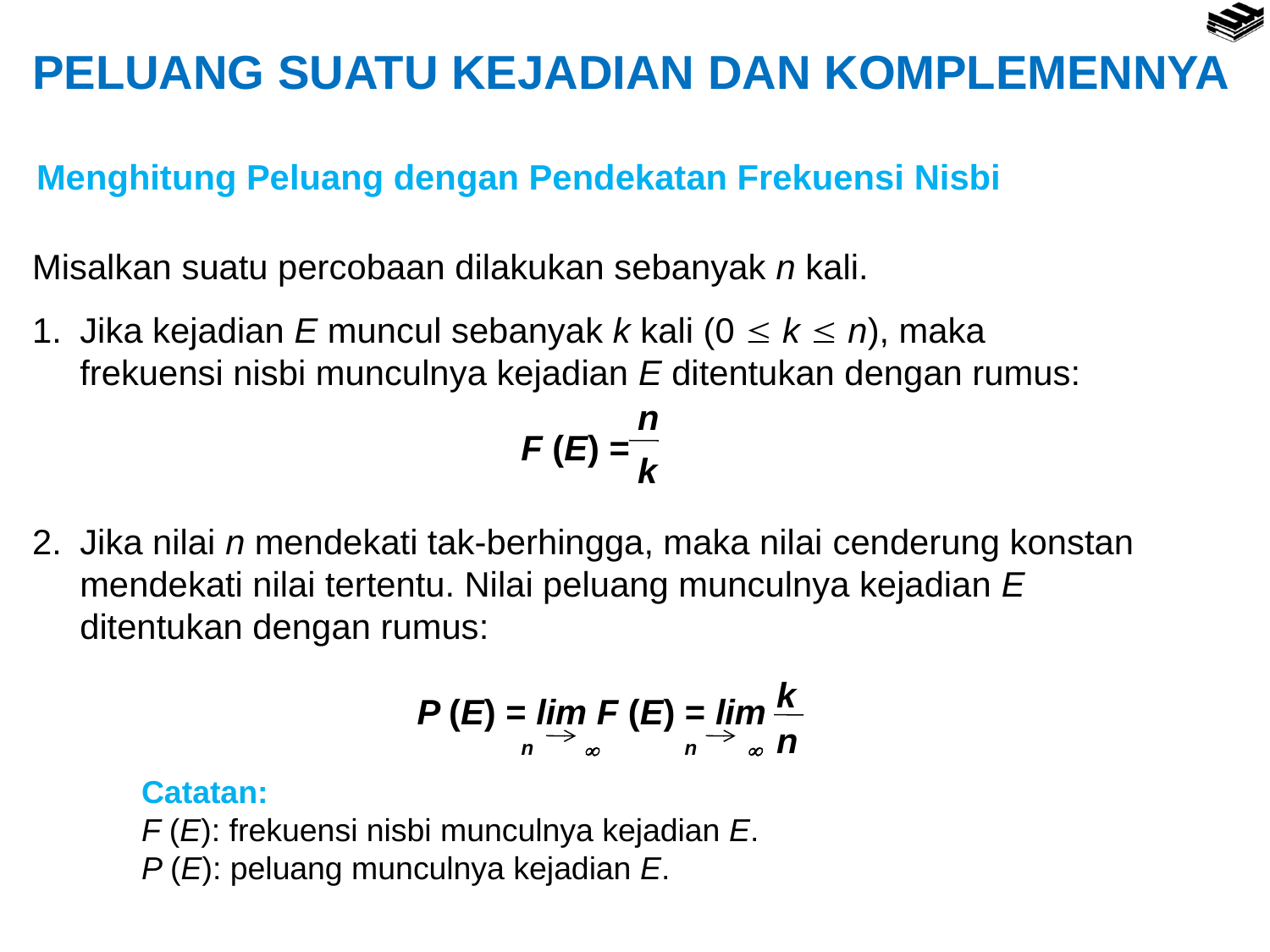

PELUANG SUATU KEJADIAN DAN KOMPLEMENNYA
Menghitung Peluang dengan Pendekatan Frekuensi Nisbi
Misalkan suatu percobaan dilakukan sebanyak n kali.
1.	Jika kejadian E muncul sebanyak k kali (0 ≤ k ≤ n), maka frekuensi nisbi munculnya kejadian E ditentukan dengan rumus:

2.	Jika nilai n mendekati tak-berhingga, maka nilai cenderung konstan mendekati nilai tertentu. Nilai peluang munculnya kejadian E ditentukan dengan rumus:
n
k
F (E) =
k
n
P (E) = lim F (E) = lim
n
∞
n
∞
Catatan:
F (E): frekuensi nisbi munculnya kejadian E.
P (E): peluang munculnya kejadian E.